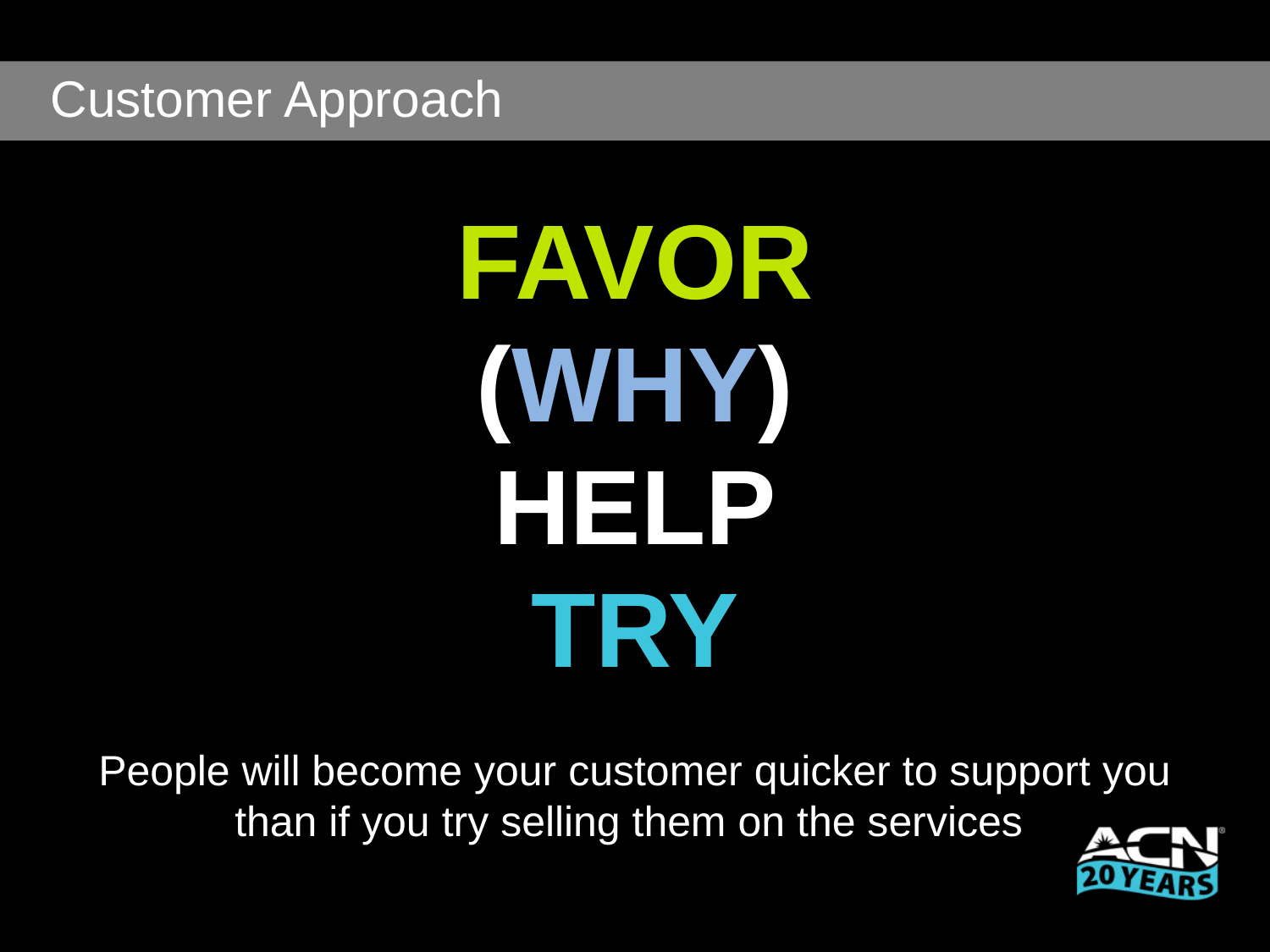

Customer Approach

FAVOR
(WHY)
HELP
TRY

People will become your customer quicker to support you than if you try selling them on the services